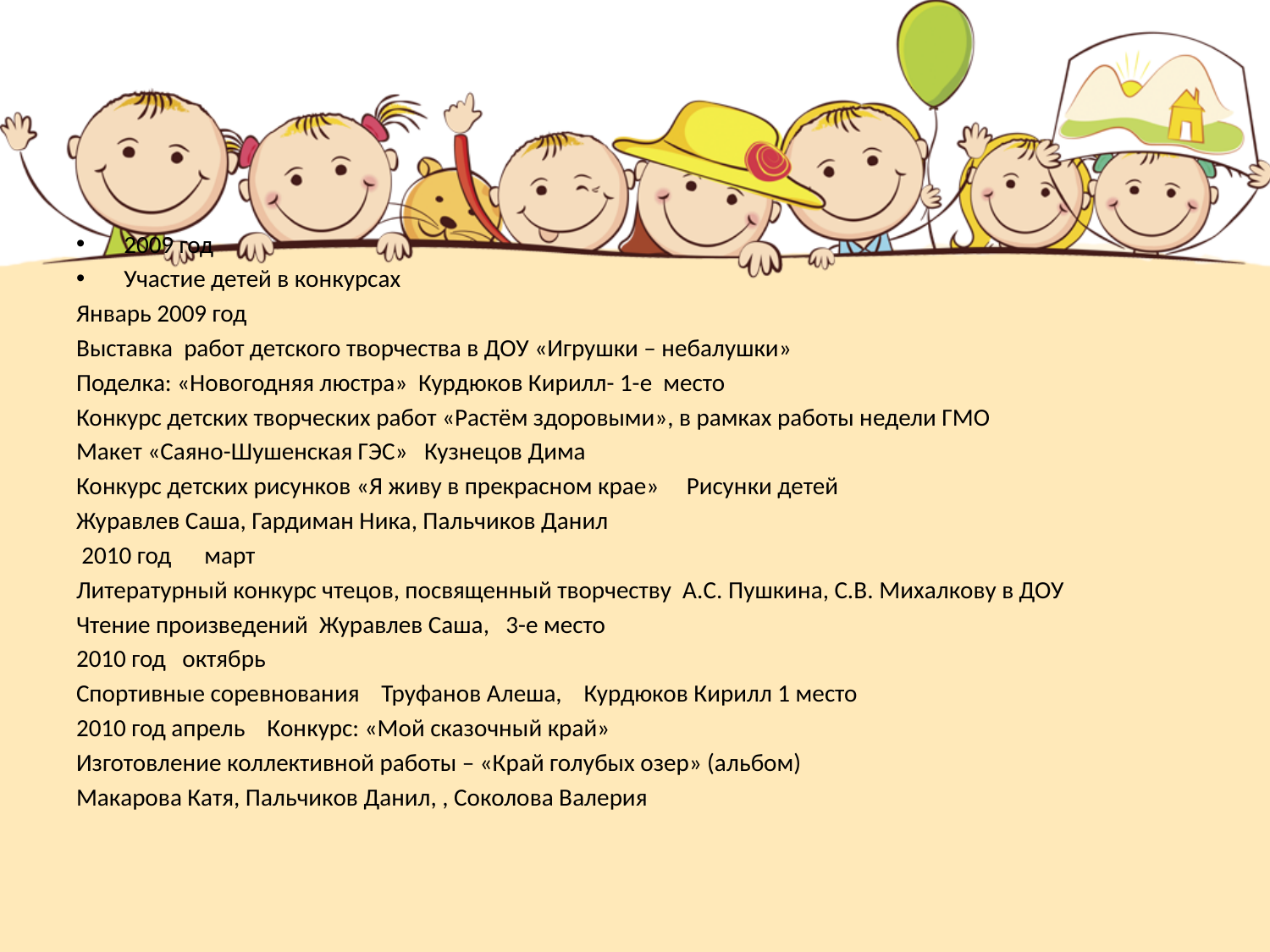

#
2009 год
Участие детей в конкурсах
Январь 2009 год
Выставка  работ детского творчества в ДОУ «Игрушки – небалушки»
Поделка: «Новогодняя люстра»  Курдюков Кирилл- 1-е  место
Конкурс детских творческих работ «Растём здоровыми», в рамках работы недели ГМО
Макет «Саяно-Шушенская ГЭС»   Кузнецов Дима
Конкурс детских рисунков «Я живу в прекрасном крае»     Рисунки детей
Журавлев Саша, Гардиман Ника, Пальчиков Данил
 2010 год      март
Литературный конкурс чтецов, посвященный творчеству  А.С. Пушкина, С.В. Михалкову в ДОУ
Чтение произведений  Журавлев Саша,   3-е место
2010 год   октябрь
Спортивные соревнования    Труфанов Алеша,    Курдюков Кирилл 1 место
2010 год апрель    Конкурс: «Мой сказочный край»
Изготовление коллективной работы – «Край голубых озер» (альбом)
Макарова Катя, Пальчиков Данил, , Соколова Валерия